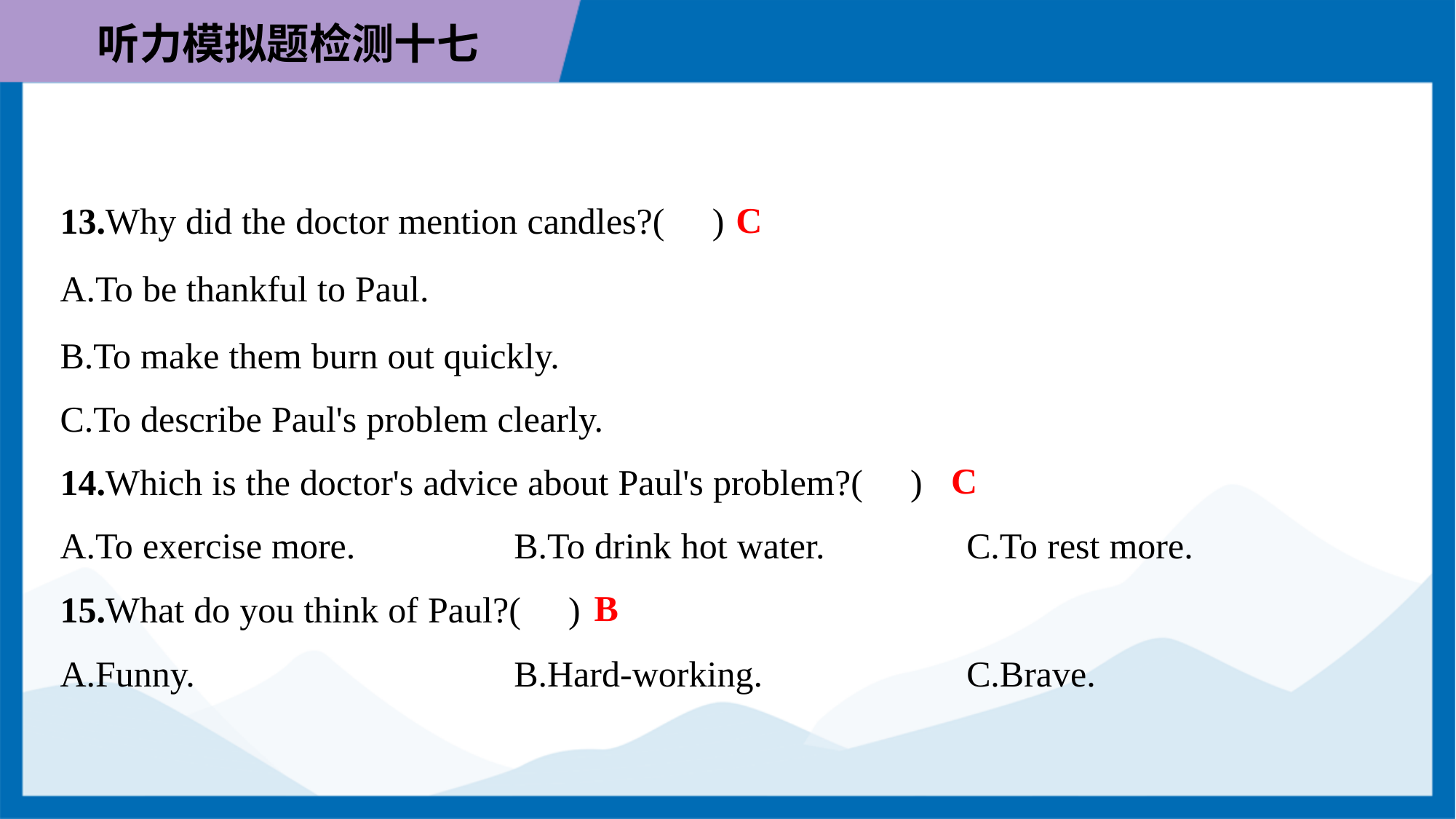

C
13.Why did the doctor mention candles?(     )
A.To be thankful to Paul.
B.To make them burn out quickly.
C.To describe Paul's problem clearly.
C
14.Which is the doctor's advice about Paul's problem?(     )
A.To exercise more.	B.To drink hot water.	C.To rest more.
B
15.What do you think of Paul?(     )
A.Funny.	B.Hard-working.	C.Brave.